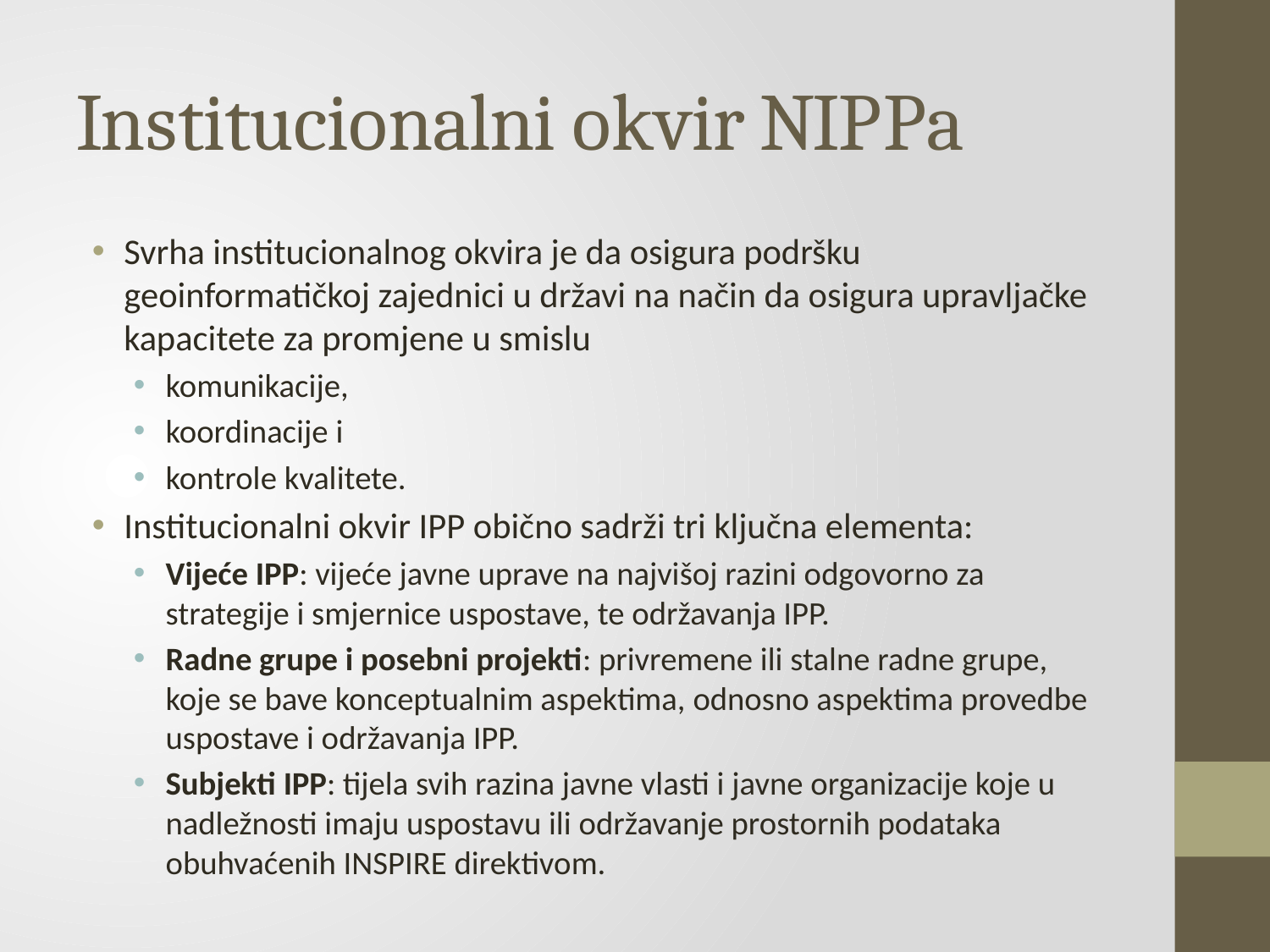

# Institucionalni okvir NIPPa
Svrha institucionalnog okvira je da osigura podršku geoinformatičkoj zajednici u državi na način da osigura upravljačke kapacitete za promjene u smislu
komunikacije,
koordinacije i
kontrole kvalitete.
Institucionalni okvir IPP obično sadrži tri ključna elementa:
Vijeće IPP: vijeće javne uprave na najvišoj razini odgovorno za strategije i smjernice uspostave, te održavanja IPP.
Radne grupe i posebni projekti: privremene ili stalne radne grupe, koje se bave konceptualnim aspektima, odnosno aspektima provedbe uspostave i održavanja IPP.
Subjekti IPP: tijela svih razina javne vlasti i javne organizacije koje u nadležnosti imaju uspostavu ili održavanje prostornih podataka obuhvaćenih INSPIRE direktivom.